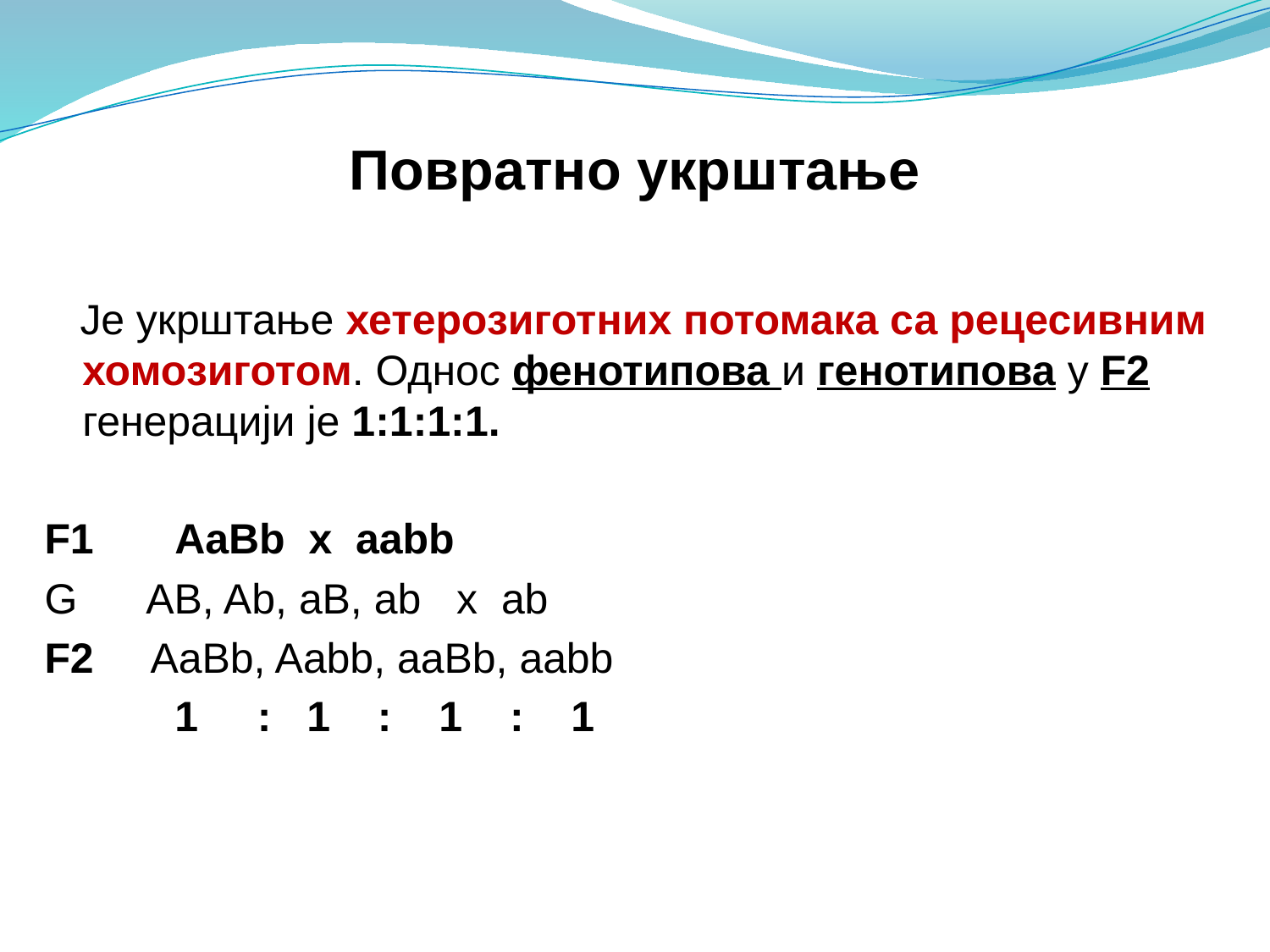

# Повратно укрштање
   Је укрштање хетерозиготних потомака са рецесивним хомозиготом. Однос фенотипова и генотипова у F2 генерацији је 1:1:1:1.

F1       AaBb  x  aabb
G      AB, Ab, aB, ab   x  ab
F2     AaBb, Aabb, aaBb, aabb
           1     :   1    :    1    :    1